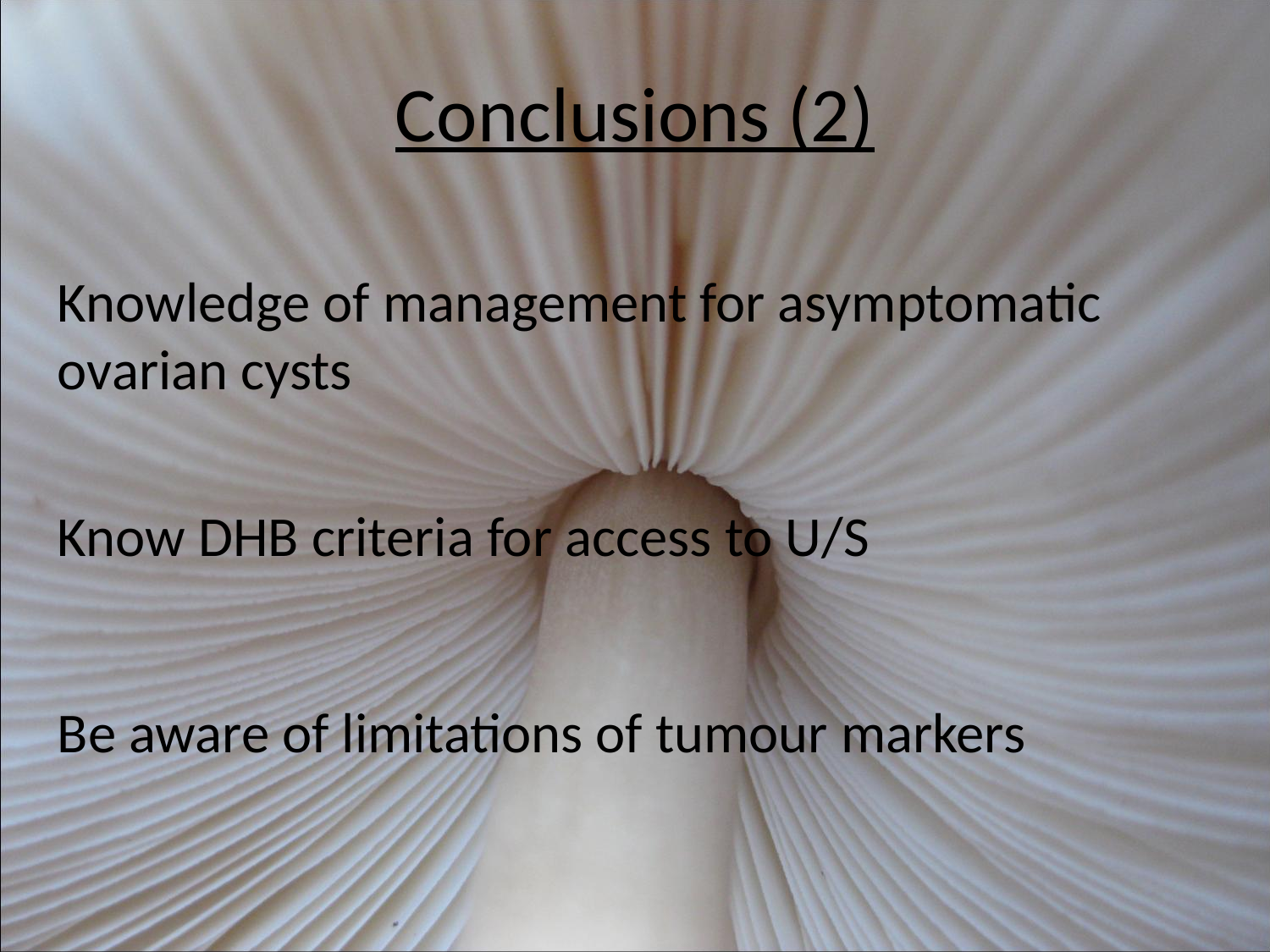

# Conclusions (2)
Knowledge of management for asymptomatic ovarian cysts

Know DHB criteria for access to U/S

Be aware of limitations of tumour markers